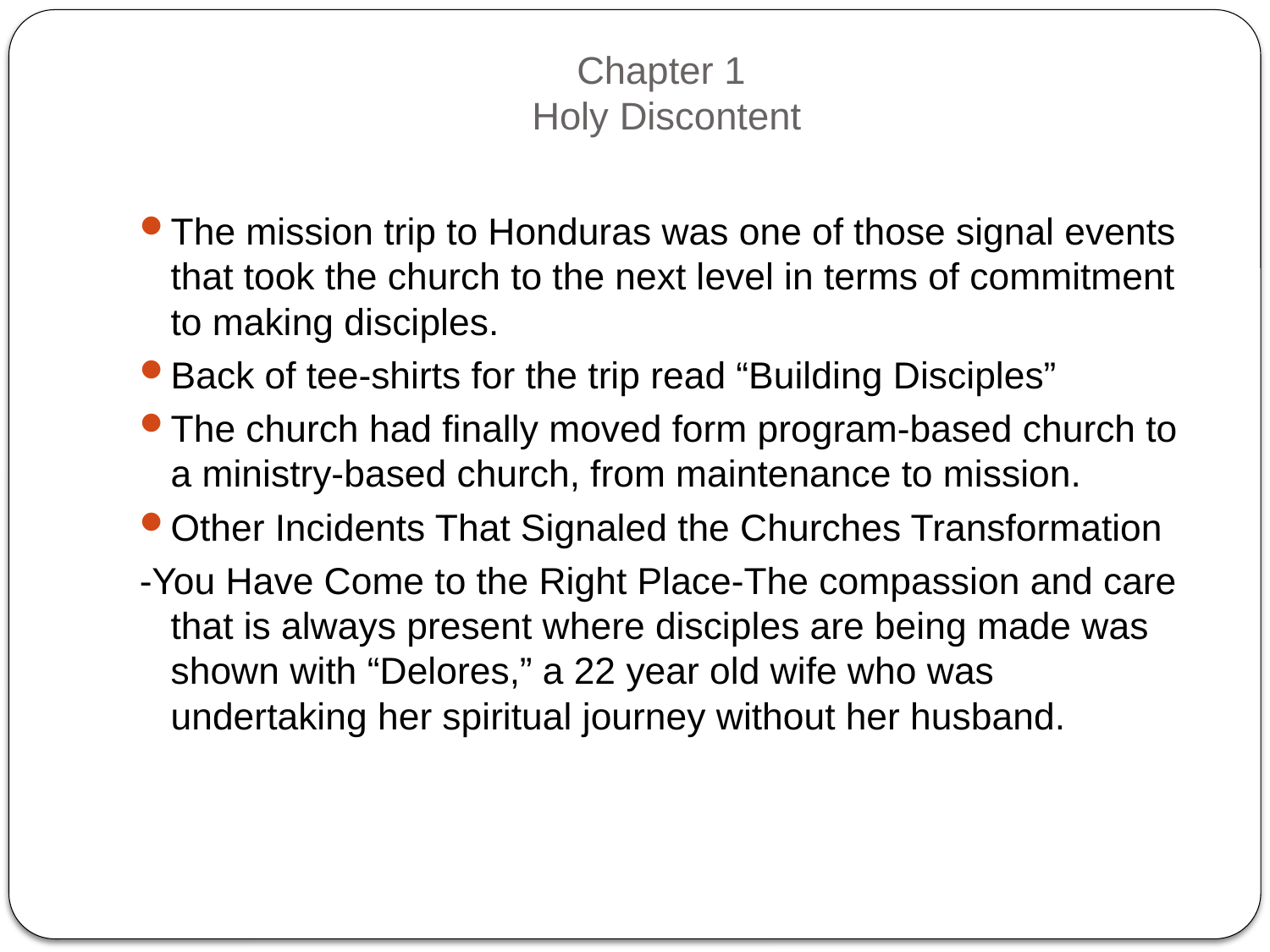

# Chapter 1 Holy Discontent
The mission trip to Honduras was one of those signal events that took the church to the next level in terms of commitment to making disciples.
Back of tee-shirts for the trip read “Building Disciples”
The church had finally moved form program-based church to a ministry-based church, from maintenance to mission.
Other Incidents That Signaled the Churches Transformation
-You Have Come to the Right Place-The compassion and care that is always present where disciples are being made was  shown with “Delores,” a 22 year old wife who was undertaking her spiritual journey without her husband.